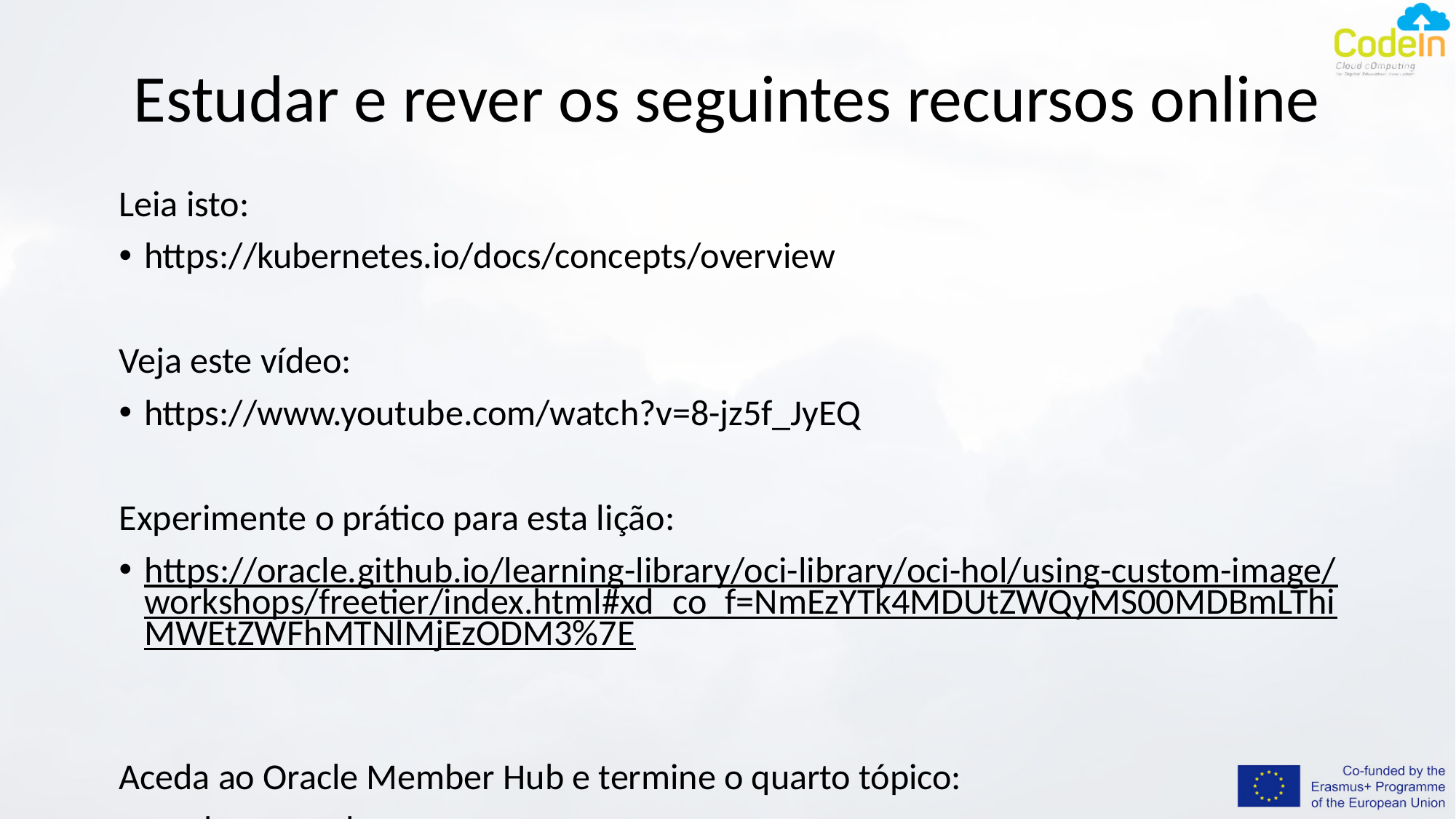

# Estudar e rever os seguintes recursos online
Leia isto:
https://kubernetes.io/docs/concepts/overview

Veja este vídeo:
https://www.youtube.com/watch?v=8-jz5f_JyEQ

Experimente o prático para esta lição:
https://oracle.github.io/learning-library/oci-library/oci-hol/using-custom-image/workshops/freetier/index.html#xd_co_f=NmEzYTk4MDUtZWQyMS00MDBmLThiMWEtZWFhMTNlMjEzODM3%7E

Aceda ao Oracle Member Hub e termine o quarto tópico:
   academy.oracle.com